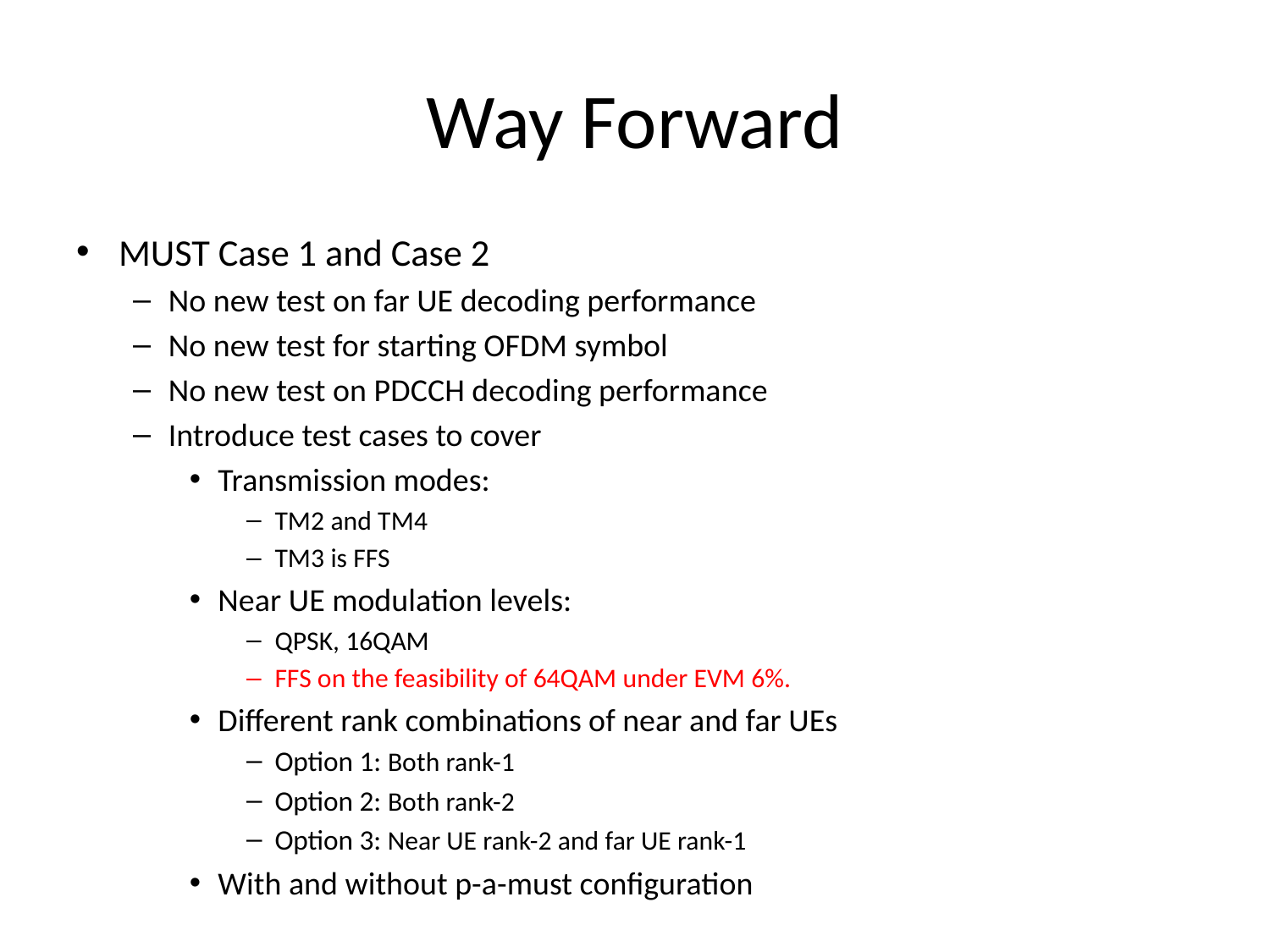

# Way Forward
MUST Case 1 and Case 2
No new test on far UE decoding performance
No new test for starting OFDM symbol
No new test on PDCCH decoding performance
Introduce test cases to cover
Transmission modes:
TM2 and TM4
TM3 is FFS
Near UE modulation levels:
QPSK, 16QAM
FFS on the feasibility of 64QAM under EVM 6%.
Different rank combinations of near and far UEs
Option 1: Both rank-1
Option 2: Both rank-2
Option 3: Near UE rank-2 and far UE rank-1
With and without p-a-must configuration